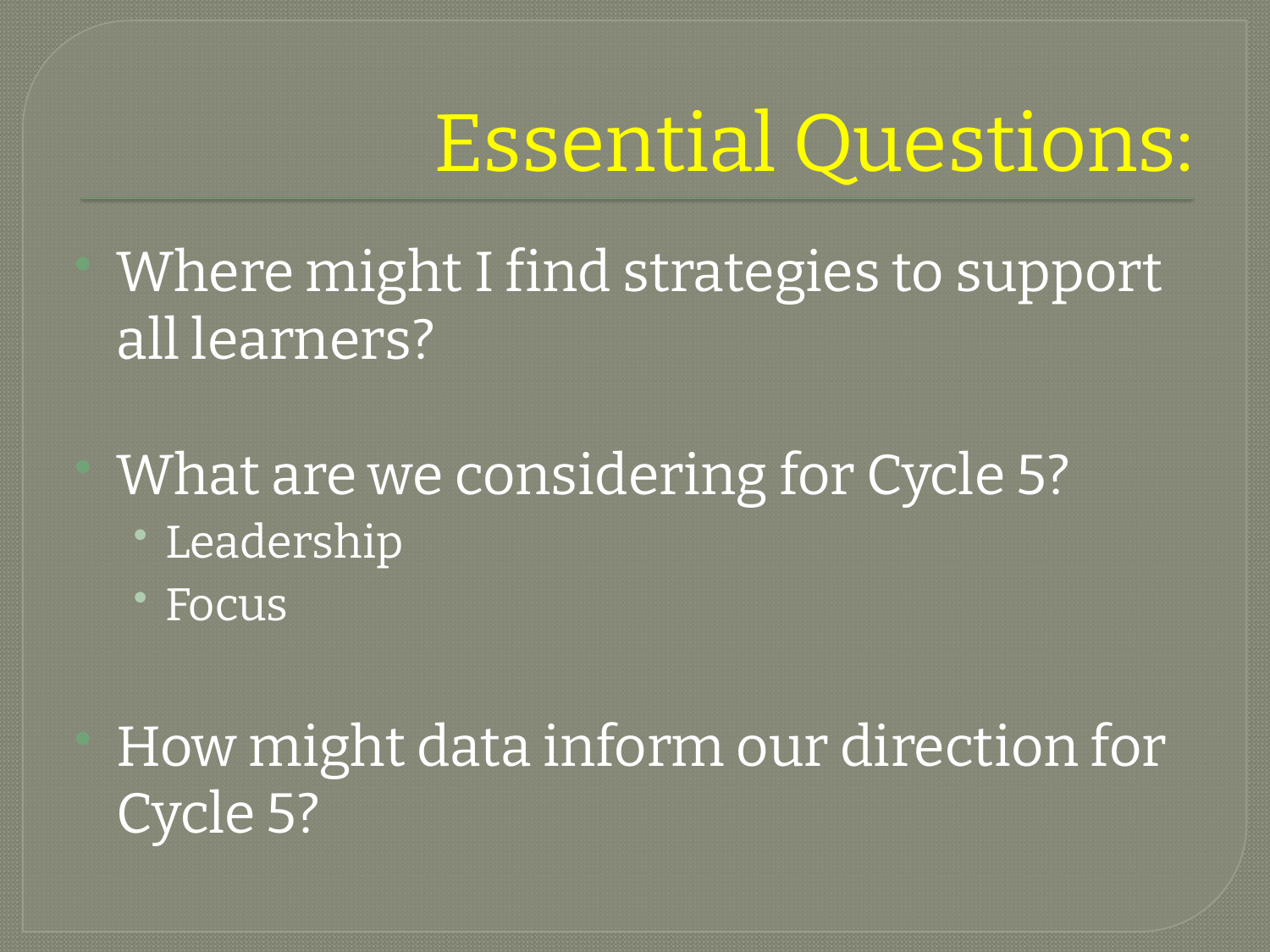

# Essential Questions:
Where might I find strategies to support all learners?

What are we considering for Cycle 5?
Leadership
Focus

How might data inform our direction for Cycle 5?